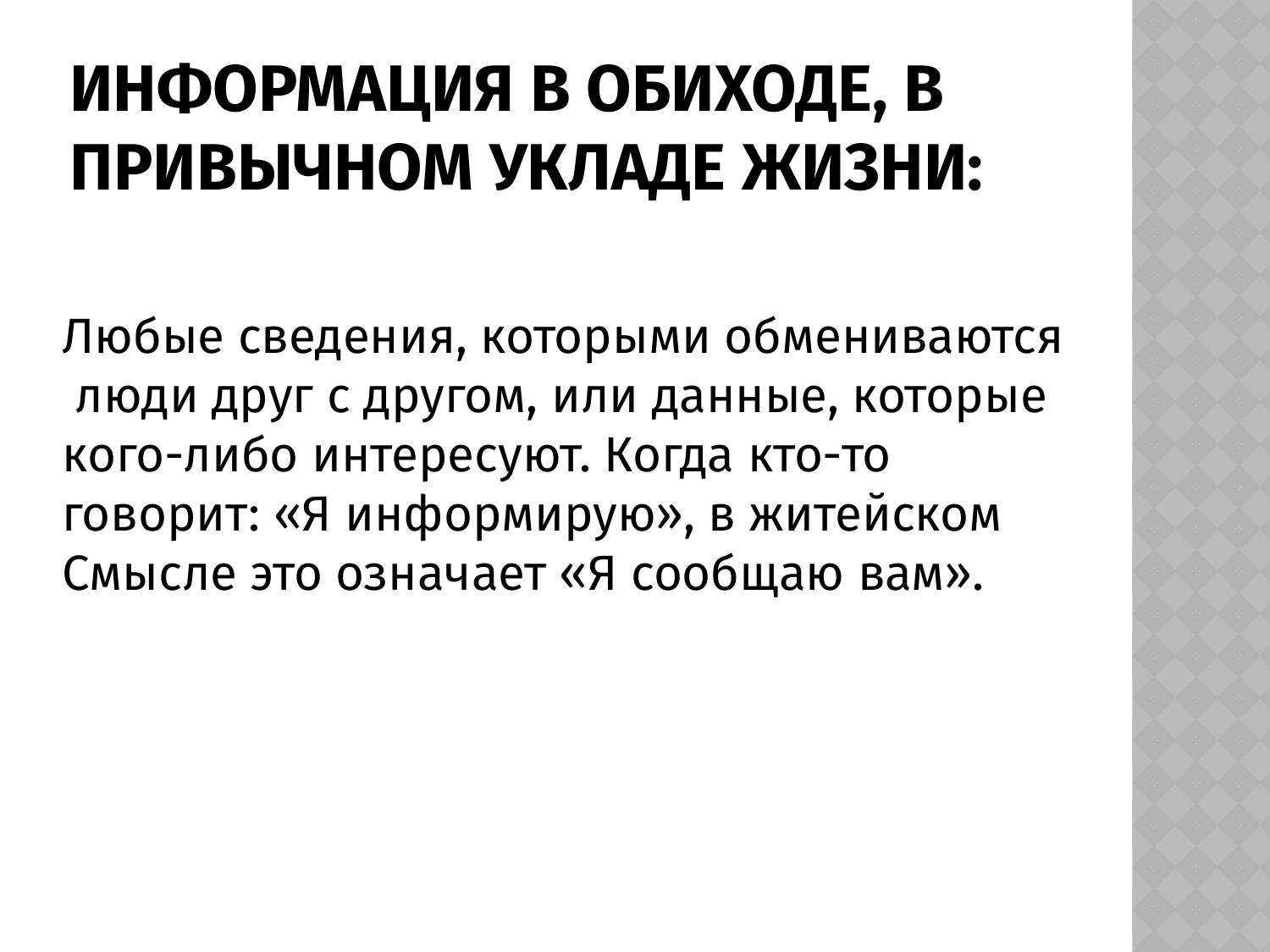

# Информация в обиходе, в привычном укладе жизни:
Любые сведения, которыми обмениваются
 люди друг с другом, или данные, которые
кого-либо интересуют. Когда кто-то
говорит: «Я информирую», в житейском
Смысле это означает «Я сообщаю вам».